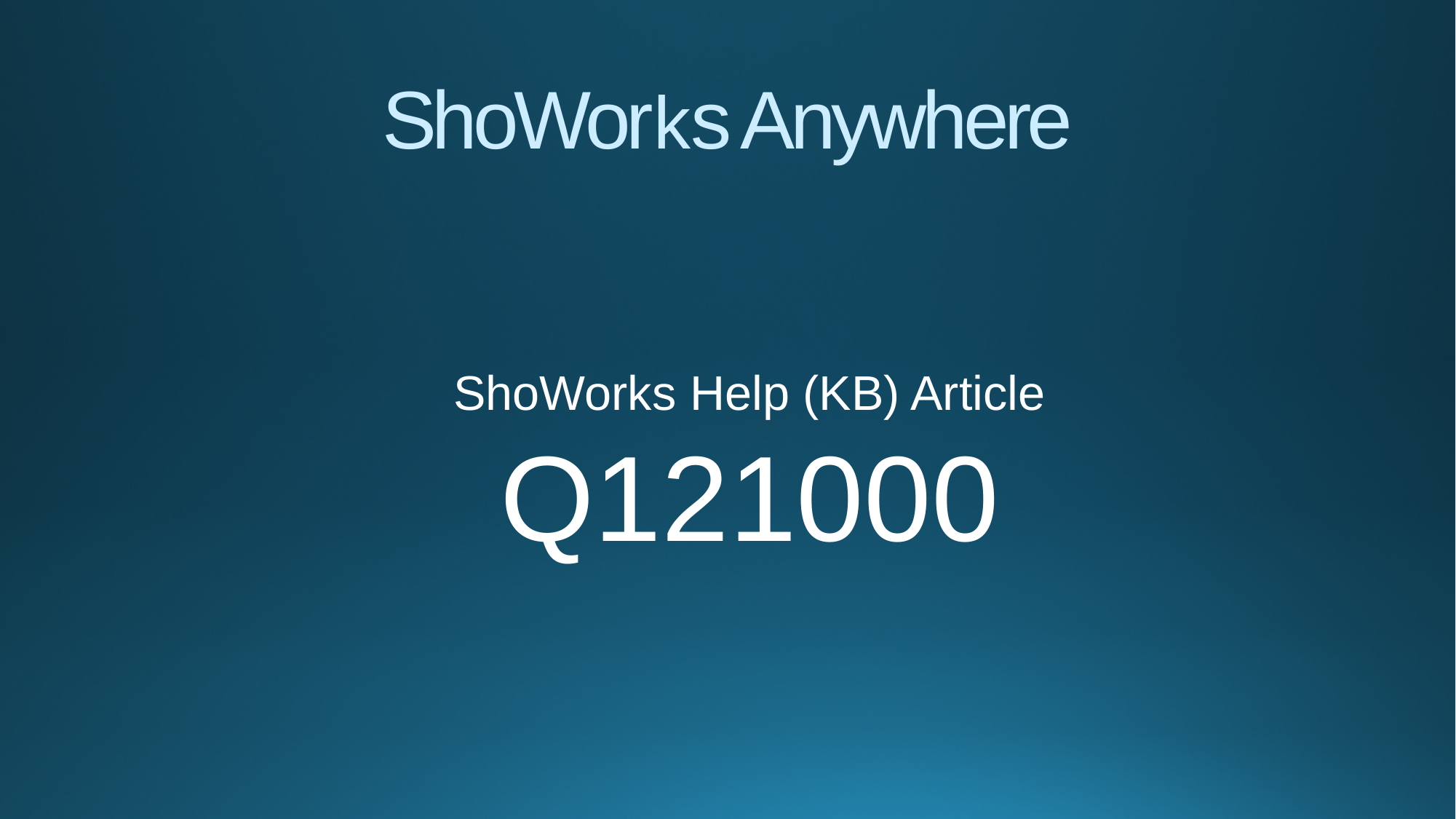

ShoWorks Anywhere
ShoWorks Help (KB) Article
Q121000